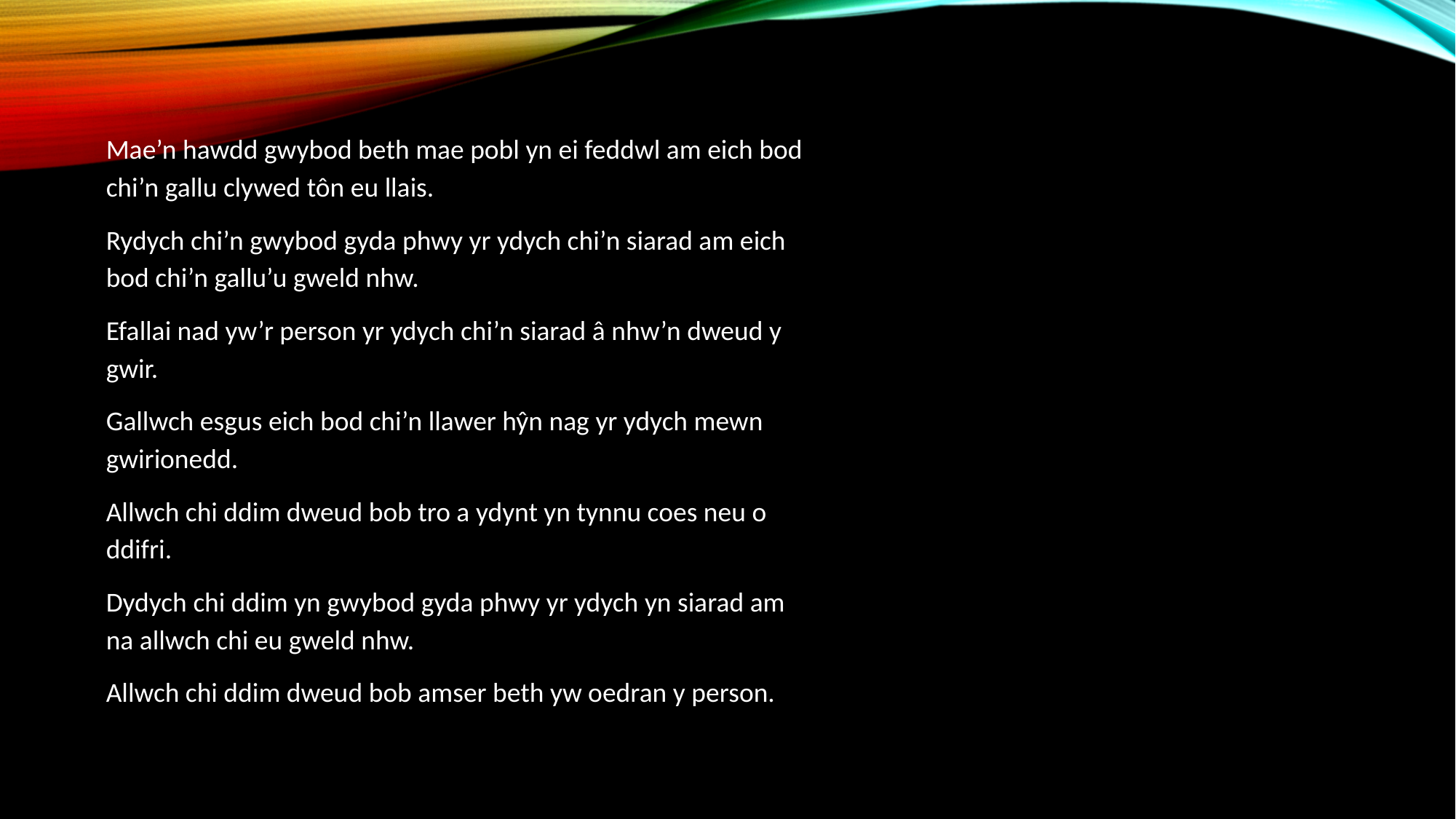

Mae’n hawdd gwybod beth mae pobl yn ei feddwl am eich bod chi’n gallu clywed tôn eu llais.
Rydych chi’n gwybod gyda phwy yr ydych chi’n siarad am eich bod chi’n gallu’u gweld nhw.
Efallai nad yw’r person yr ydych chi’n siarad â nhw’n dweud y gwir.
Gallwch esgus eich bod chi’n llawer hŷn nag yr ydych mewn gwirionedd.
Allwch chi ddim dweud bob tro a ydynt yn tynnu coes neu o ddifri.
Dydych chi ddim yn gwybod gyda phwy yr ydych yn siarad am na allwch chi eu gweld nhw.
Allwch chi ddim dweud bob amser beth yw oedran y person.